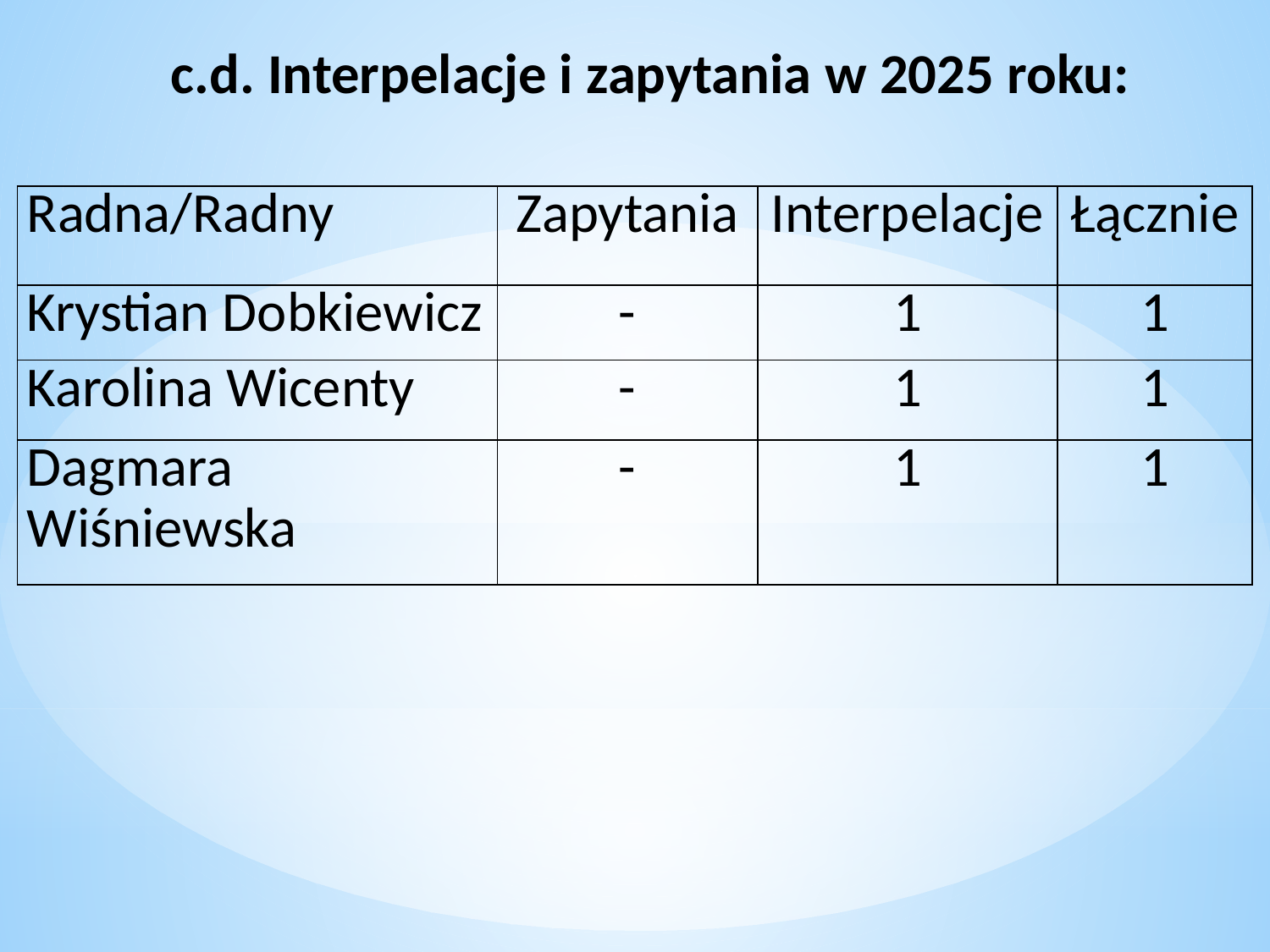

c.d. Interpelacje i zapytania w 2025 roku:
| Radna/Radny | Zapytania | Interpelacje | Łącznie |
| --- | --- | --- | --- |
| Krystian Dobkiewicz | - | 1 | 1 |
| Karolina Wicenty | - | 1 | 1 |
| Dagmara Wiśniewska | - | 1 | 1 |